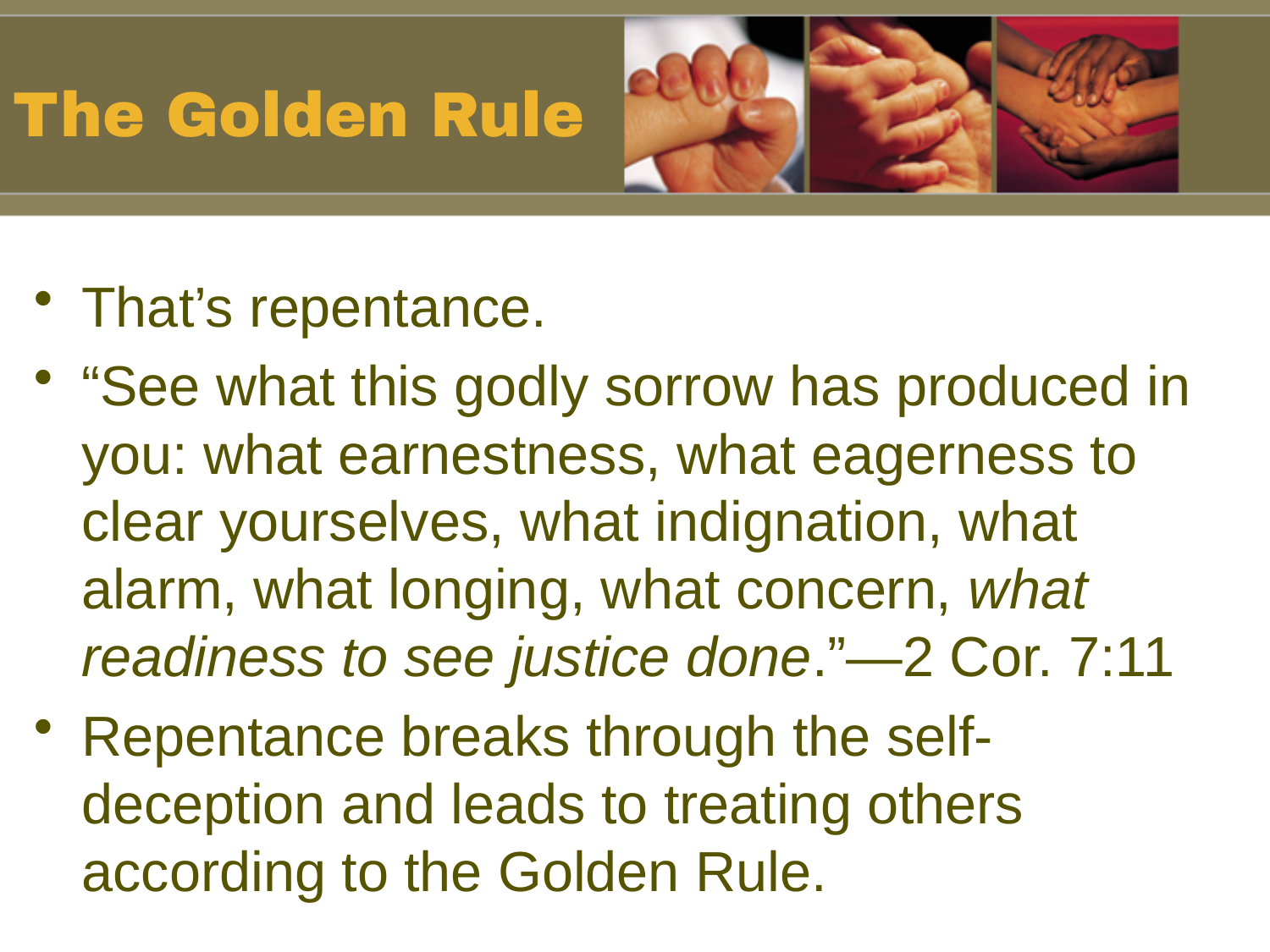

# The Golden Rule
That’s repentance.
“See what this godly sorrow has produced in you: what earnestness, what eagerness to clear yourselves, what indignation, what alarm, what longing, what concern, what readiness to see justice done.”—2 Cor. 7:11
Repentance breaks through the self-deception and leads to treating others according to the Golden Rule.